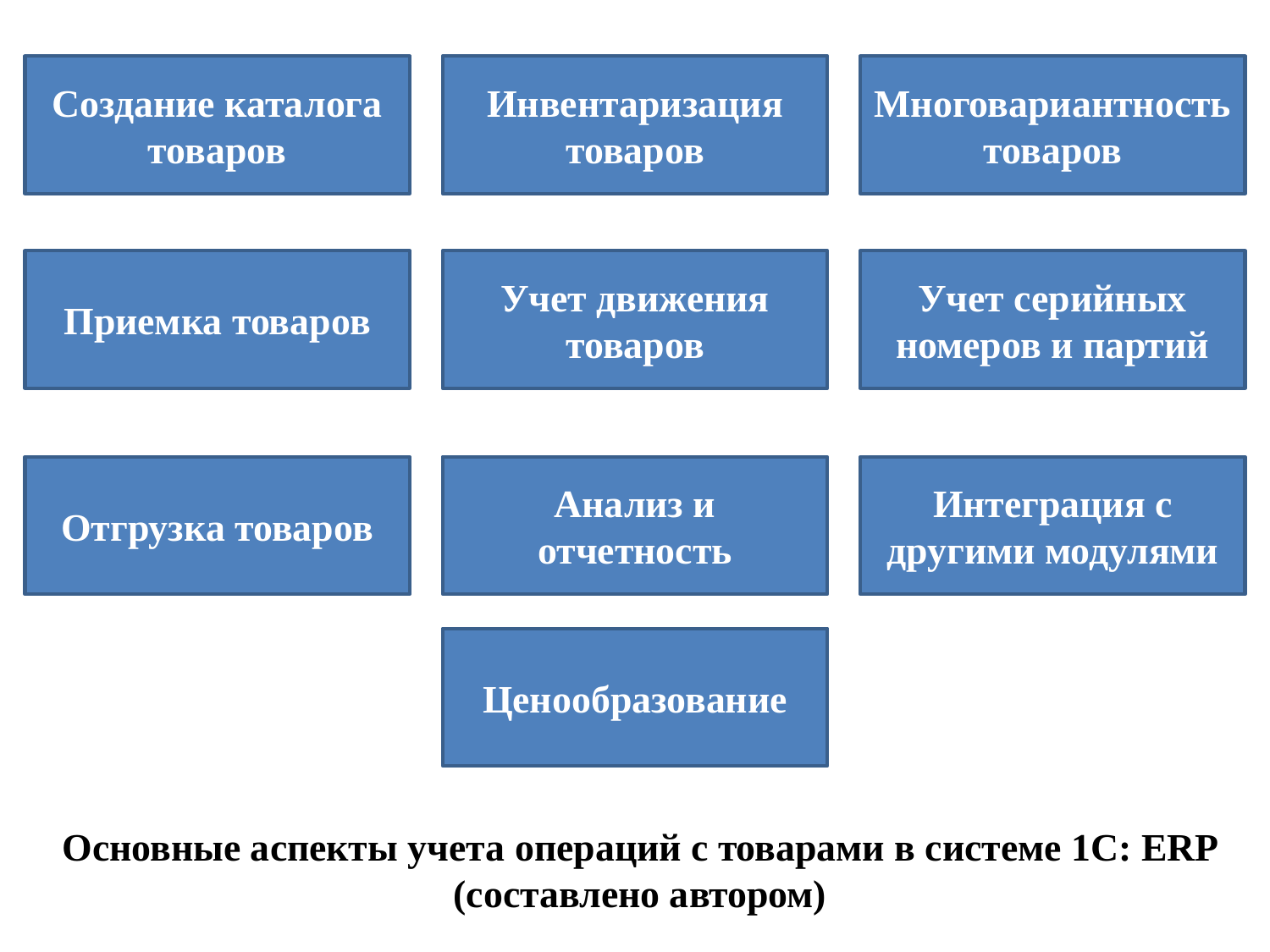

Создание каталога товаров
Инвентаризация товаров
Многовариантность товаров
Приемка товаров
Учет движения товаров
Учет серийных номеров и партий
Отгрузка товаров
Анализ и отчетность
Интеграция с другими модулями
Ценообразование
Основные аспекты учета операций с товарами в системе 1С: ERP (составлено автором)